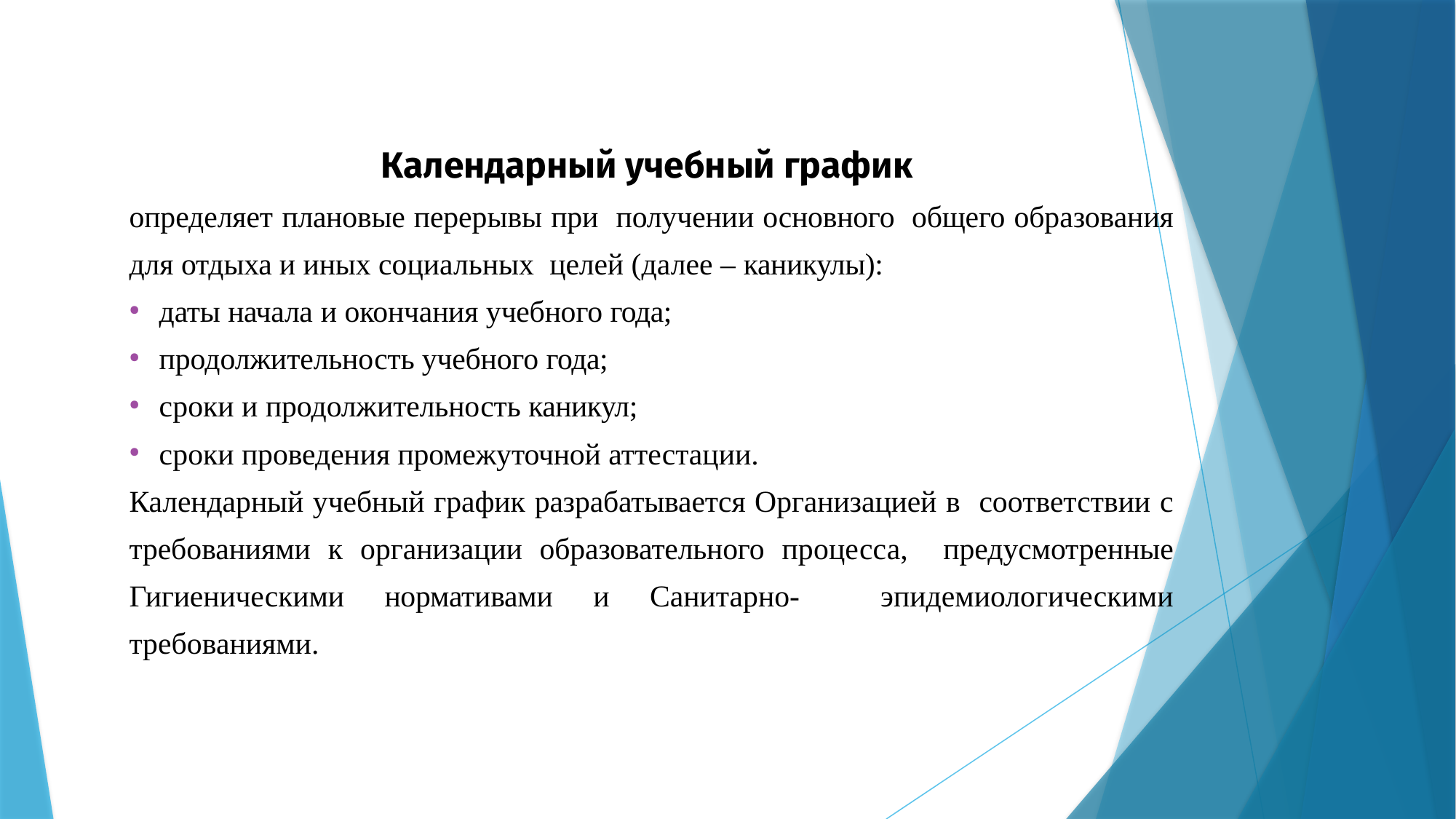

Календарный учебный график
определяет плановые перерывы при  получении основного  общего образования для отдыха и иных социальных  целей (далее – каникулы):
даты начала и окончания учебного года;
продолжительность учебного года;
сроки и продолжительность каникул;
сроки проведения промежуточной аттестации.
Календарный учебный график разрабатывается Организацией в  соответствии с требованиями к организации образовательного процесса,  предусмотренные Гигиеническими нормативами и Санитарно-  эпидемиологическими требованиями.